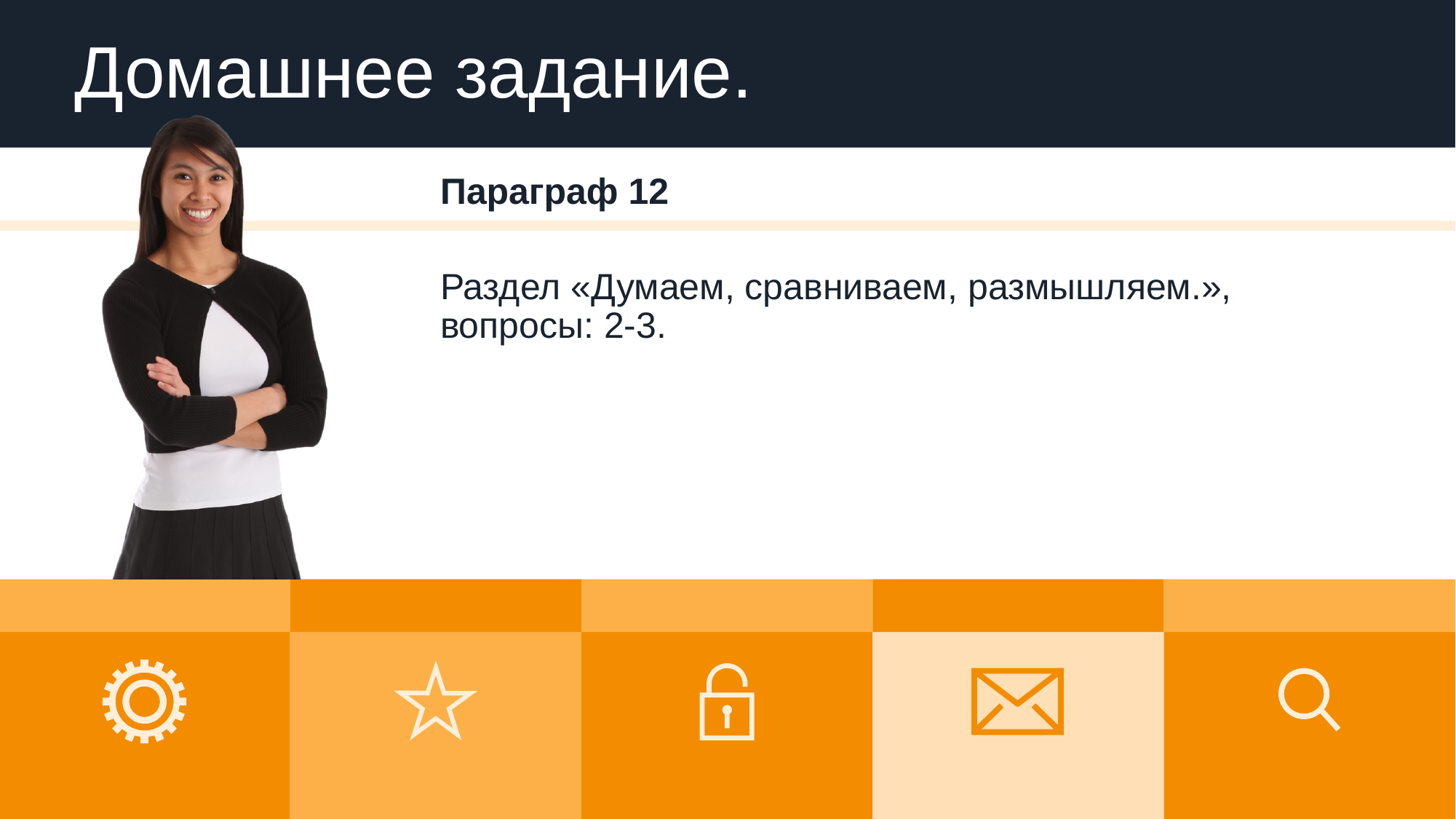

# Домашнее задание.
Параграф 12
Раздел «Думаем, сравниваем, размышляем.», вопросы: 2-3.